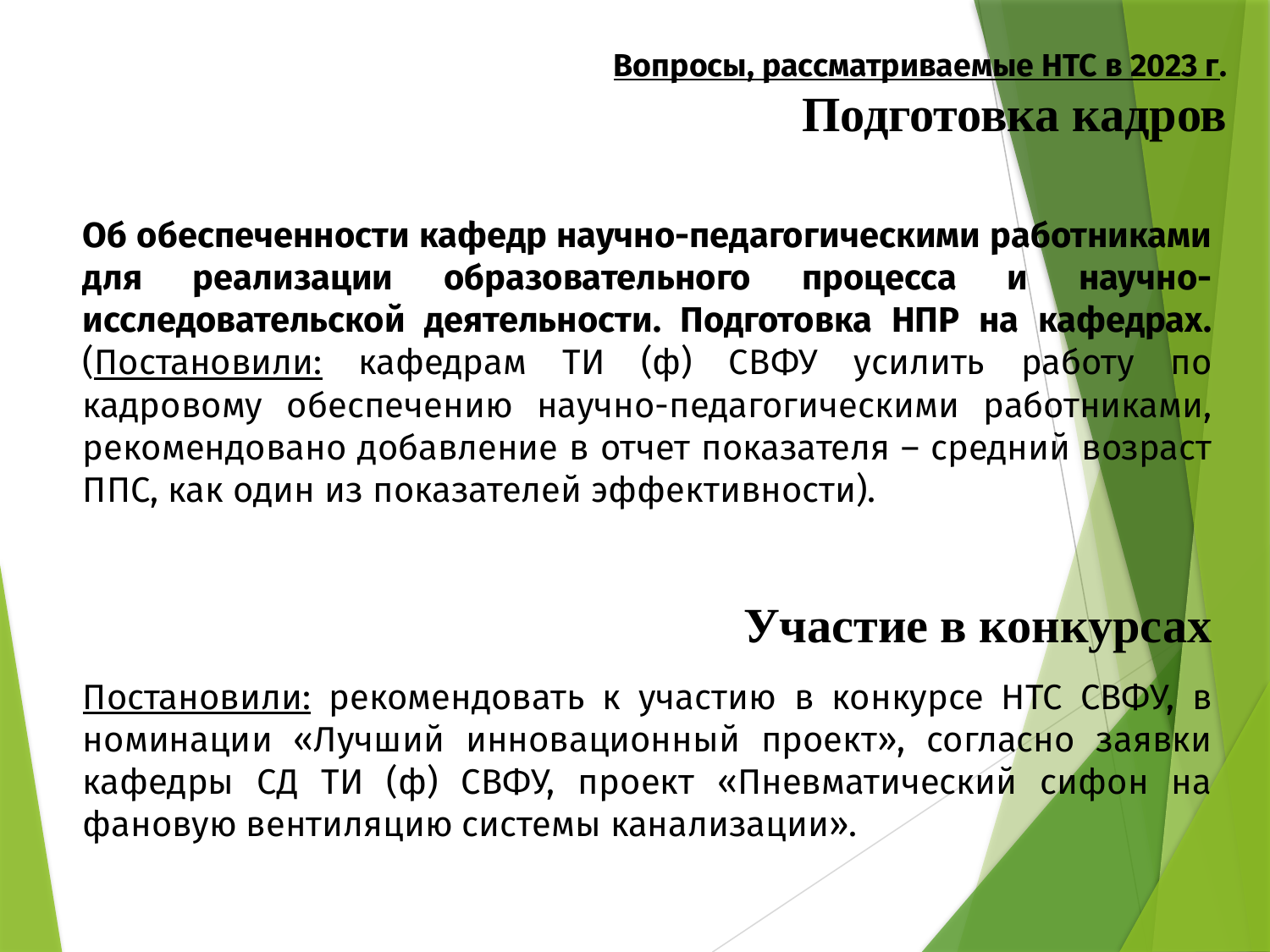

Вопросы, рассматриваемые НТС в 2023 г.
Подготовка кадров
Об обеспеченности кафедр научно-педагогическими работниками для реализации образовательного процесса и научно-исследовательской деятельности. Подготовка НПР на кафедрах. (Постановили: кафедрам ТИ (ф) СВФУ усилить работу по кадровому обеспечению научно-педагогическими работниками, рекомендовано добавление в отчет показателя – средний возраст ППС, как один из показателей эффективности).

Участие в конкурсах
Постановили: рекомендовать к участию в конкурсе НТС СВФУ, в номинации «Лучший инновационный проект», согласно заявки кафедры СД ТИ (ф) СВФУ, проект «Пневматический сифон на фановую вентиляцию системы канализации».